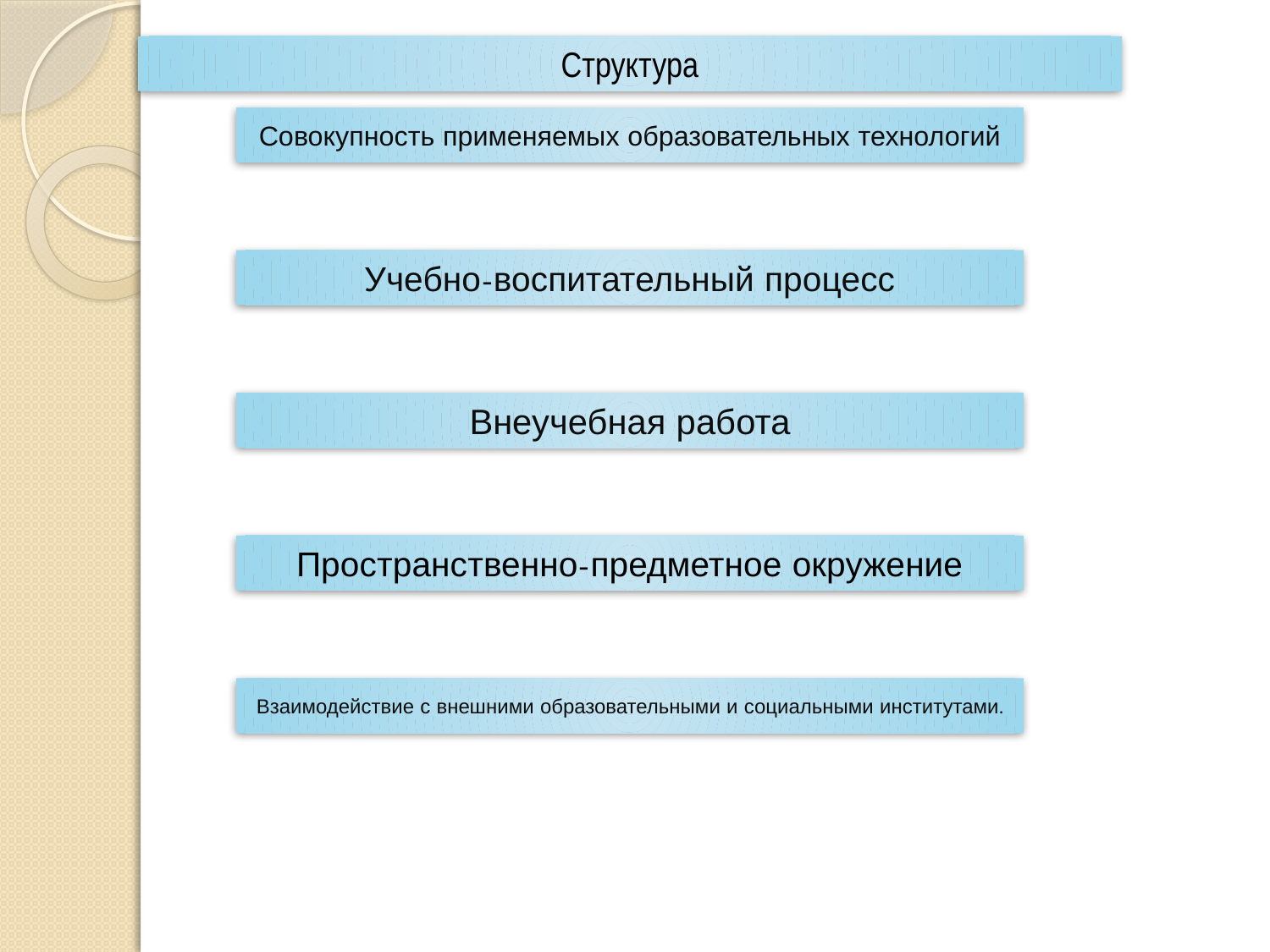

Структура
Совокупность применяемых образовательных технологий
Взаимодействие с внешними образовательными и социальными институтами.
Учебно-воспитательный процесс
Внеучебная работа
Пространственно-предметное окружение